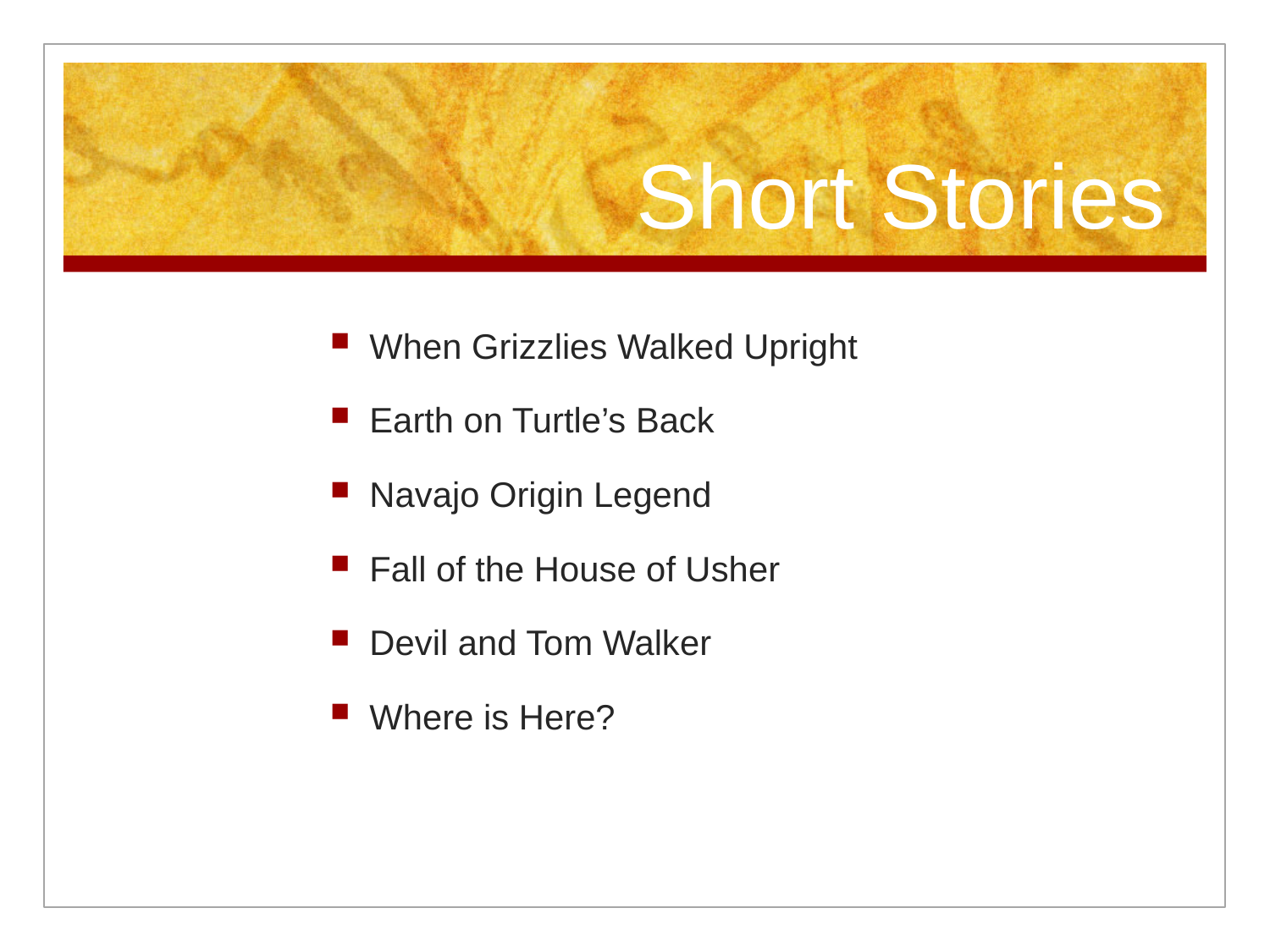

# Short Stories
When Grizzlies Walked Upright
Earth on Turtle’s Back
Navajo Origin Legend
Fall of the House of Usher
Devil and Tom Walker
Where is Here?